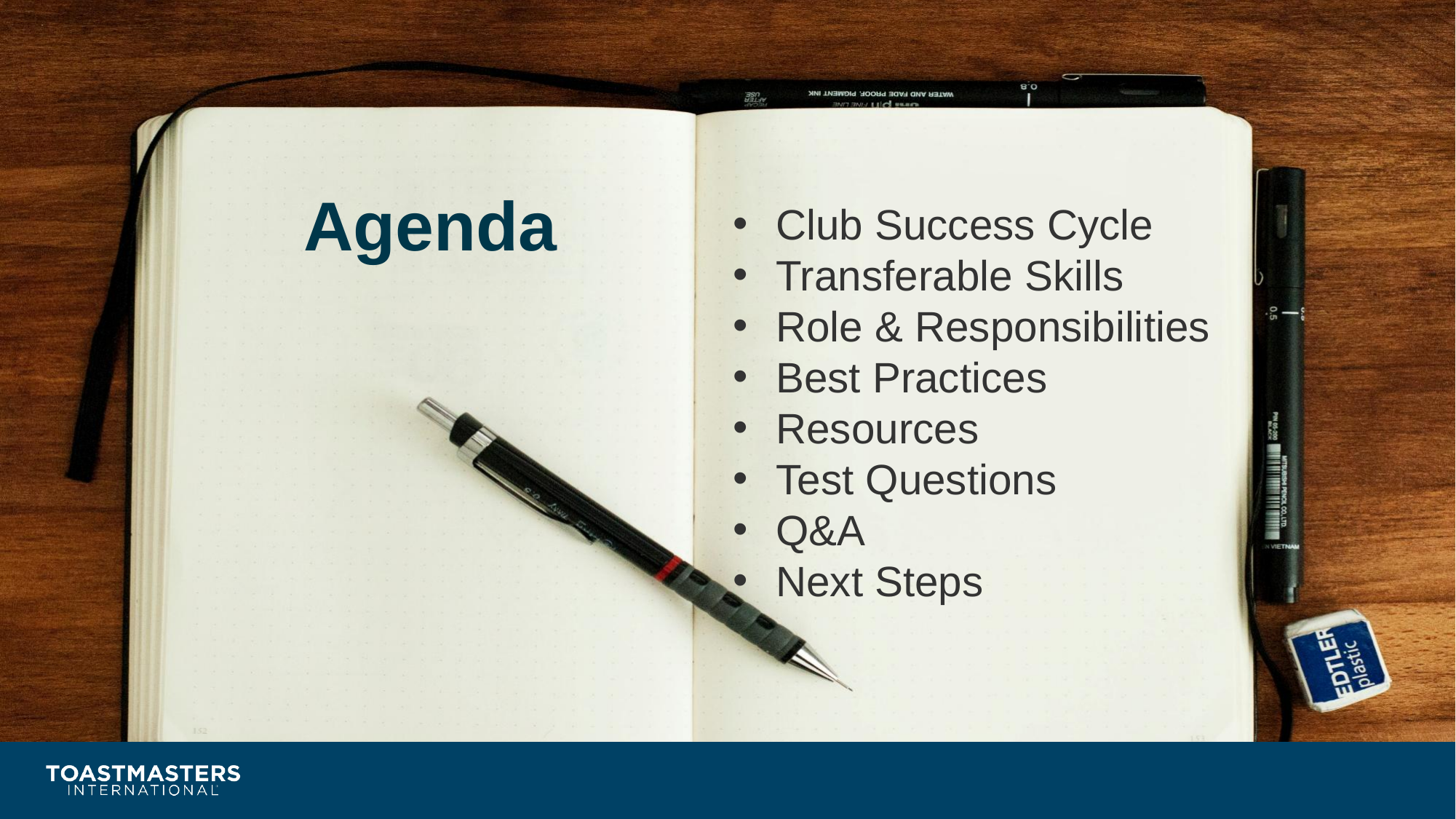

Club Success Cycle
Transferable Skills
Role & Responsibilities
Best Practices
Resources
Test Questions
Q&A
Next Steps
# Agenda